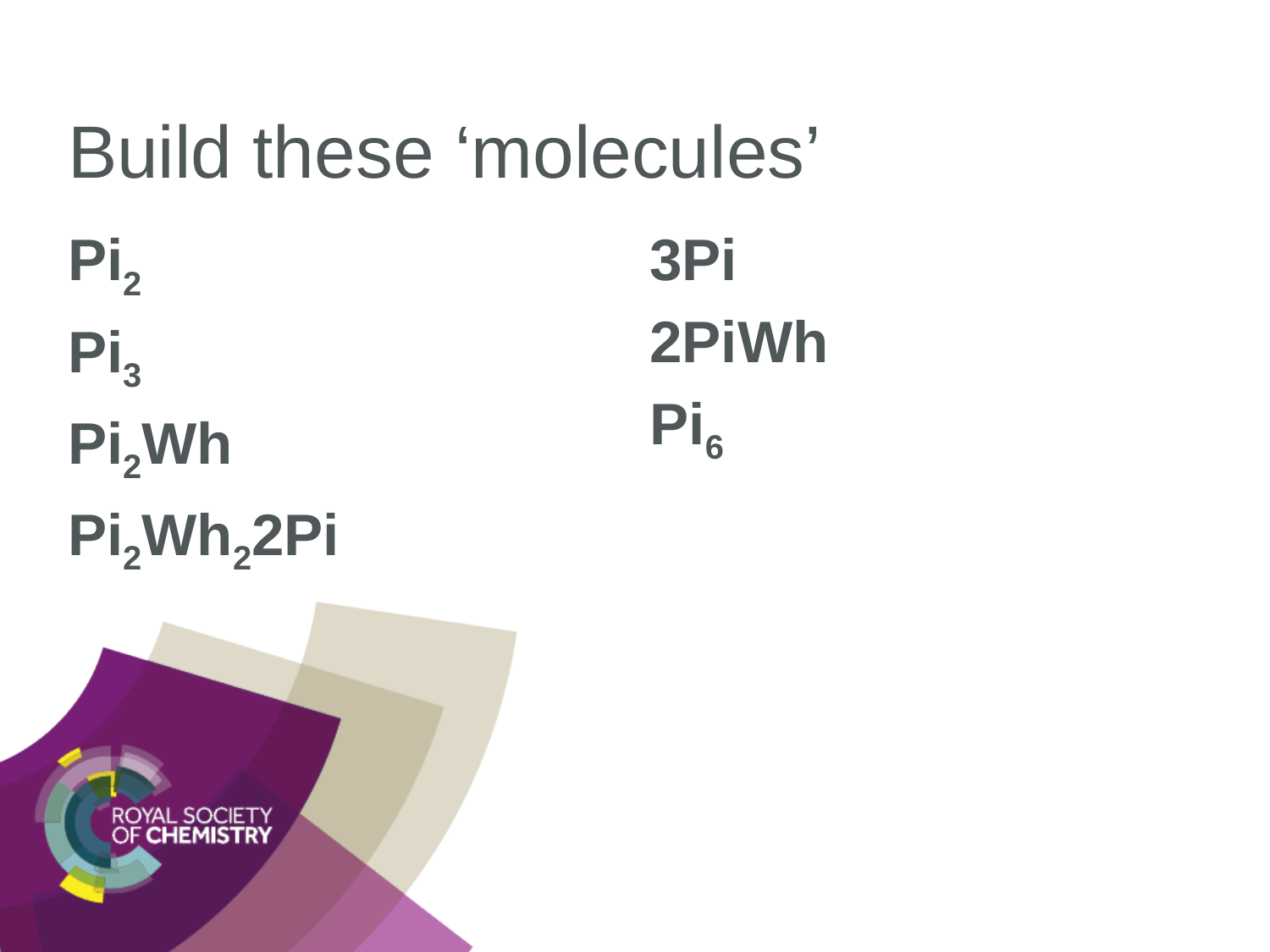

# Build these ‘molecules’
Pi2
Pi3
Pi2Wh
Pi2Wh22Pi
3Pi
2PiWh
Pi6